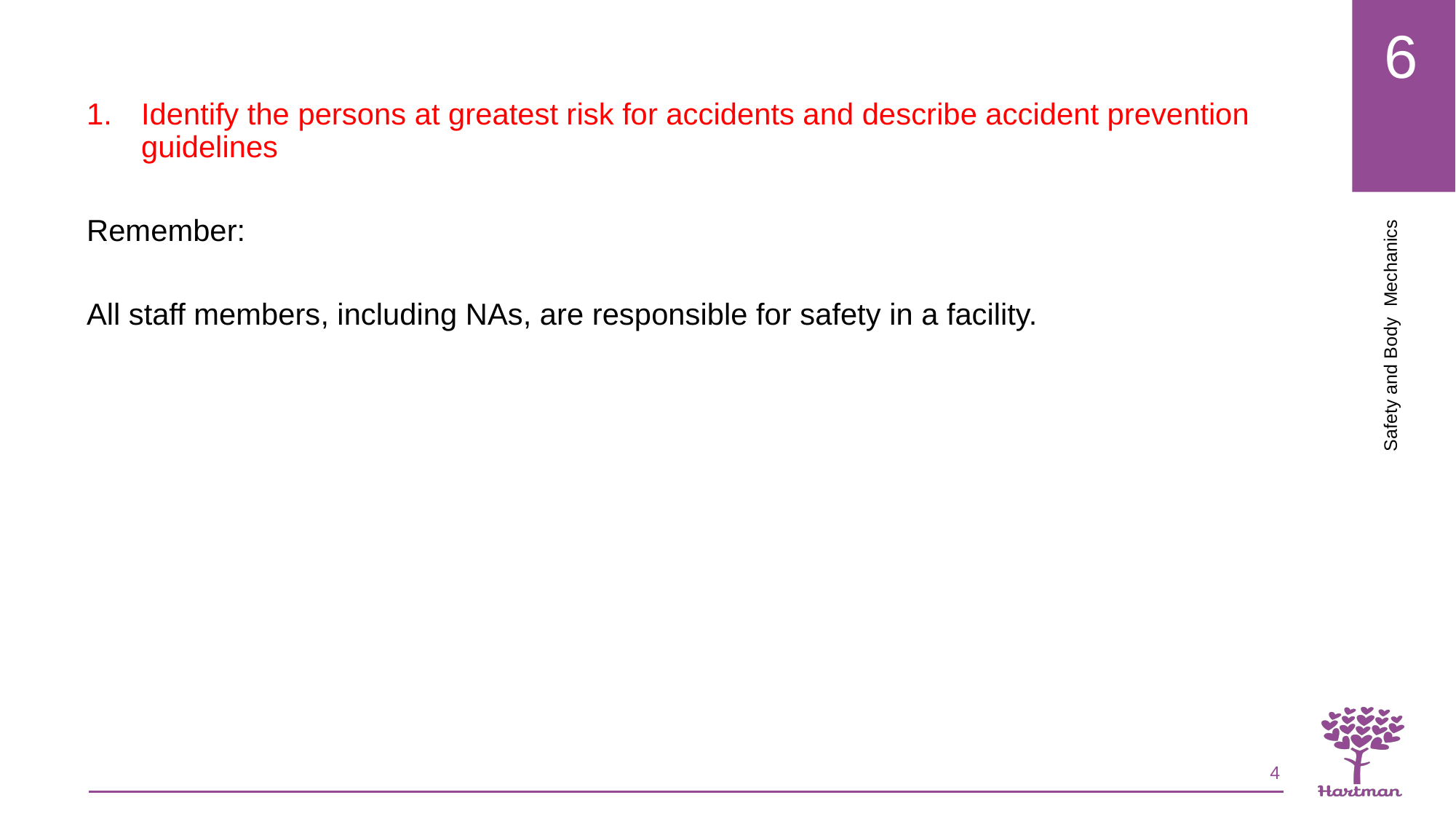

Identify the persons at greatest risk for accidents and describe accident prevention guidelines

Remember:

All staff members, including NAs, are responsible for safety in a facility.

4